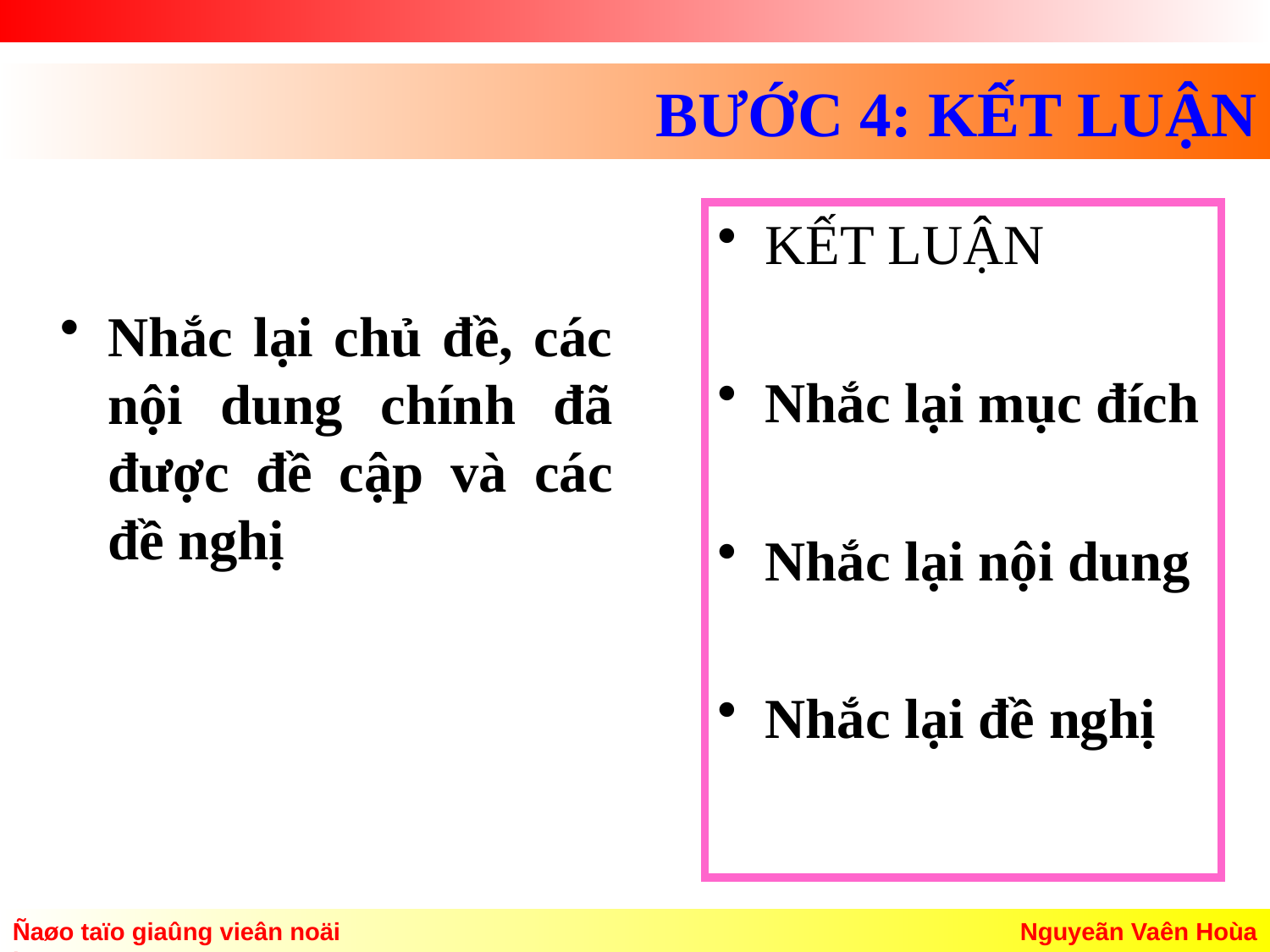

# BƯỚC 4: KẾT LUẬN
KẾT LUẬN

Nhắc lại mục đích

Nhắc lại nội dung

Nhắc lại đề nghị
Nhắc lại chủ đề, các nội dung chính đã được đề cập và các đề nghị